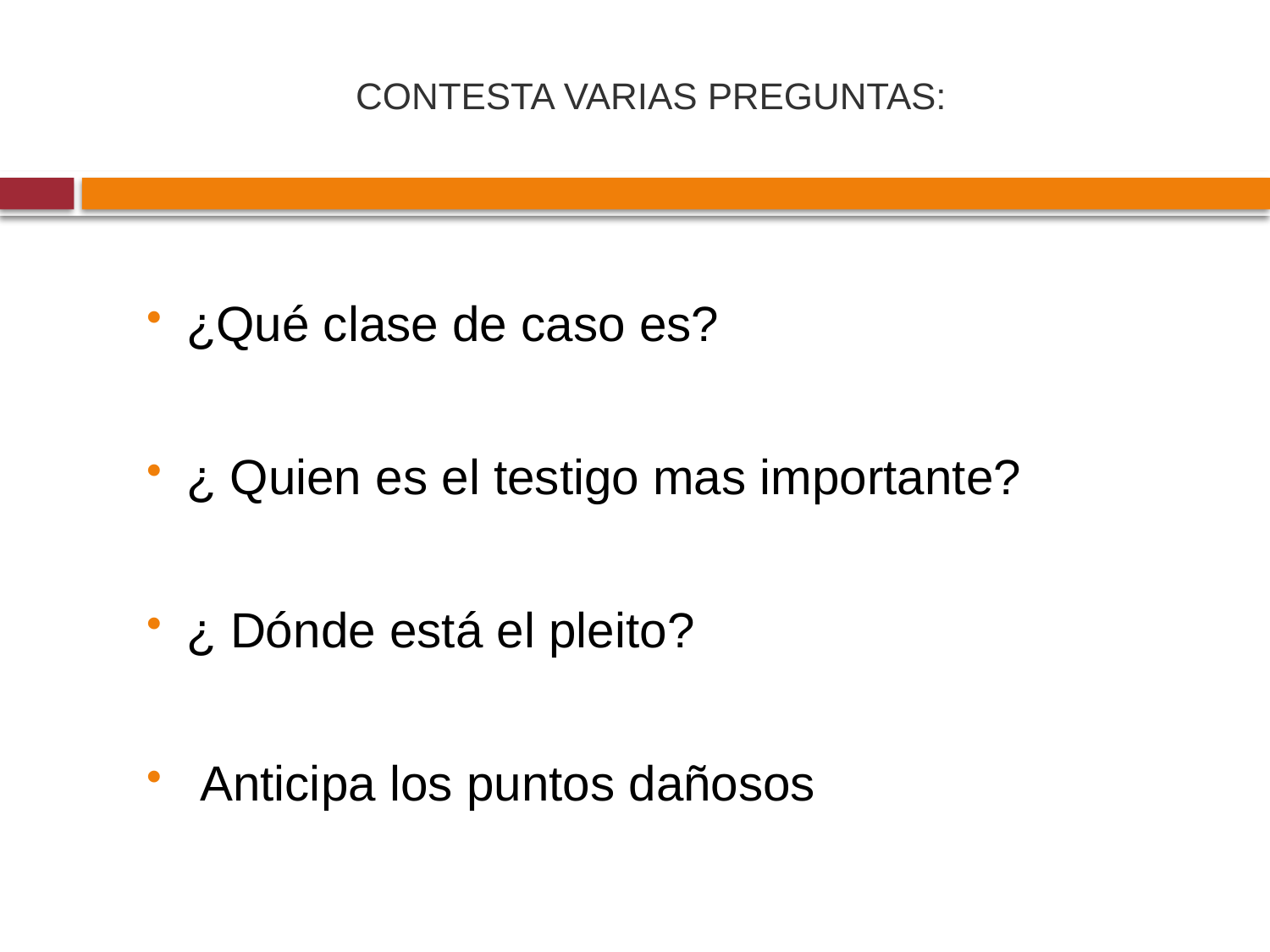

# CONTESTA VARIAS PREGUNTAS:
¿Qué clase de caso es?

¿ Quien es el testigo mas importante?

¿ Dónde está el pleito?

 Anticipa los puntos dañosos